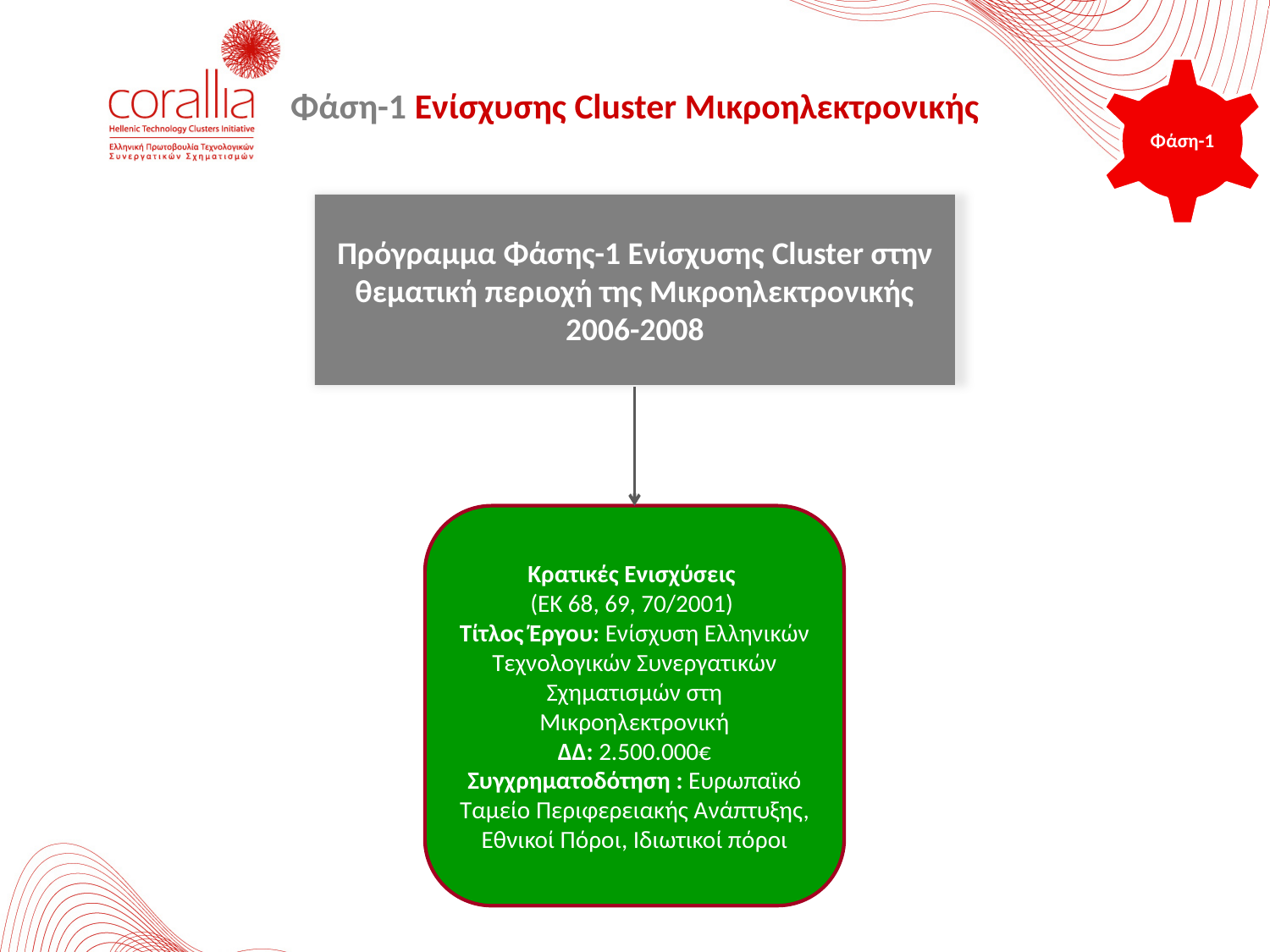

# Φάση-1 Ενίσχυσης Cluster Μικροηλεκτρονικής

Φάση-1

Πρόγραμμα Φάσης-1 Ενίσχυσης Cluster στην θεματική περιοχή της Μικροηλεκτρονικής
2006-2008

Κρατικές Ενισχύσεις
(EΚ 68, 69, 70/2001)
Τίτλος Έργου: Ενίσχυση Ελληνικών Τεχνολογικών Συνεργατικών Σχηματισμών στη Μικροηλεκτρονική
ΔΔ: 2.500.000€
Συγχρηματοδότηση : Ευρωπαϊκό Ταμείο Περιφερειακής Ανάπτυξης, Εθνικοί Πόροι, Ιδιωτικοί πόροι